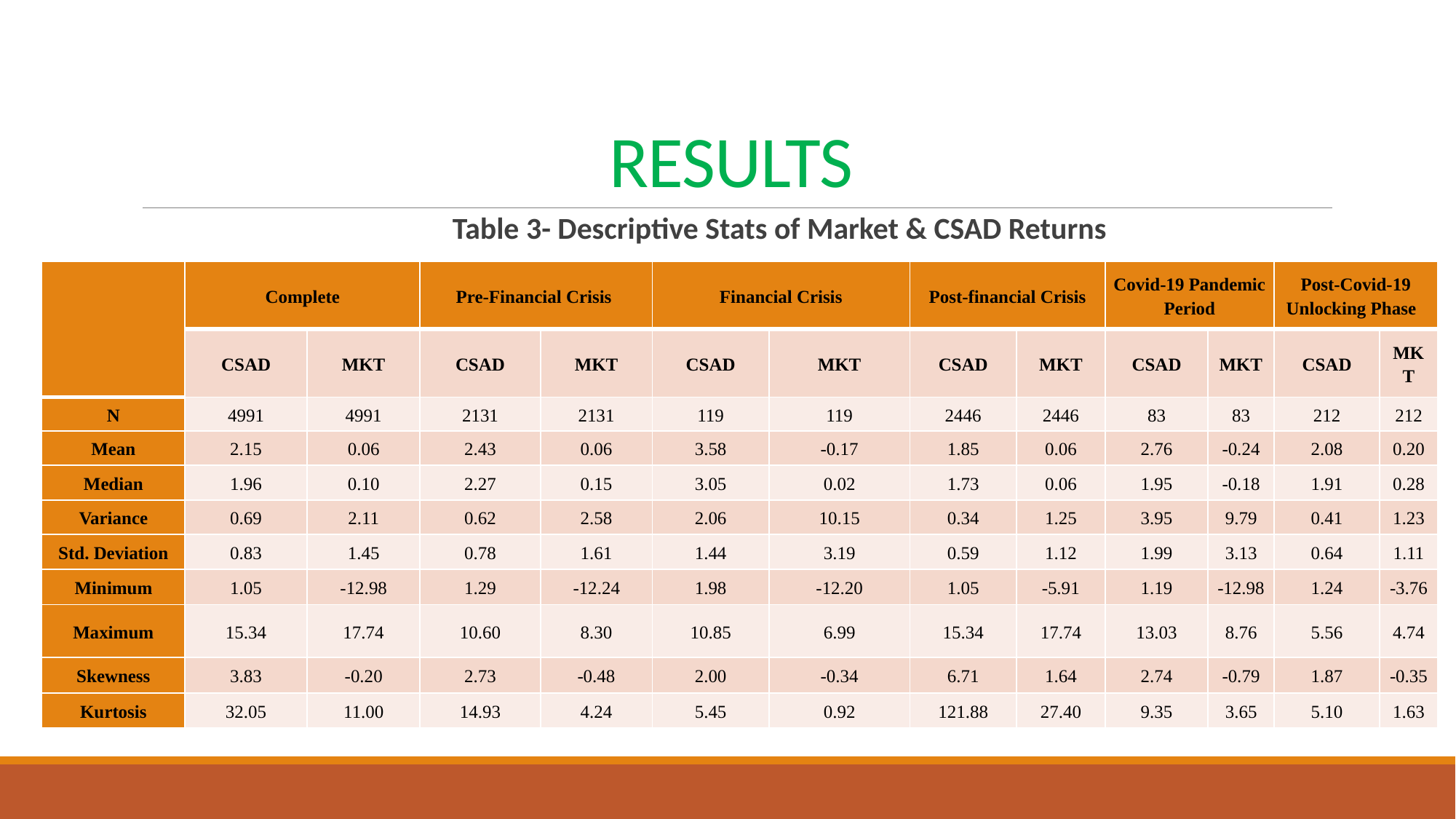

# RESULTS
              Table 3- Descriptive Stats of Market & CSAD Returns

|  | Complete |  | Pre-Financial Crisis |  | Financial Crisis |  | Post-financial Crisis |  | Covid-19 Pandemic Period |  | Post-Covid-19 Unlocking Phase |  |
| --- | --- | --- | --- | --- | --- | --- | --- | --- | --- | --- | --- | --- |
|  | CSAD | MKT | CSAD | MKT | CSAD | MKT | CSAD | MKT | CSAD | MKT | CSAD | MKT |
| N | 4991 | 4991 | 2131 | 2131 | 119 | 119 | 2446 | 2446 | 83 | 83 | 212 | 212 |
| Mean | 2.15 | 0.06 | 2.43 | 0.06 | 3.58 | -0.17 | 1.85 | 0.06 | 2.76 | -0.24 | 2.08 | 0.20 |
| Median | 1.96 | 0.10 | 2.27 | 0.15 | 3.05 | 0.02 | 1.73 | 0.06 | 1.95 | -0.18 | 1.91 | 0.28 |
| Variance | 0.69 | 2.11 | 0.62 | 2.58 | 2.06 | 10.15 | 0.34 | 1.25 | 3.95 | 9.79 | 0.41 | 1.23 |
| Std. Deviation | 0.83 | 1.45 | 0.78 | 1.61 | 1.44 | 3.19 | 0.59 | 1.12 | 1.99 | 3.13 | 0.64 | 1.11 |
| Minimum | 1.05 | -12.98 | 1.29 | -12.24 | 1.98 | -12.20 | 1.05 | -5.91 | 1.19 | -12.98 | 1.24 | -3.76 |
| Maximum | 15.34 | 17.74 | 10.60 | 8.30 | 10.85 | 6.99 | 15.34 | 17.74 | 13.03 | 8.76 | 5.56 | 4.74 |
| Skewness | 3.83 | -0.20 | 2.73 | -0.48 | 2.00 | -0.34 | 6.71 | 1.64 | 2.74 | -0.79 | 1.87 | -0.35 |
| Kurtosis | 32.05 | 11.00 | 14.93 | 4.24 | 5.45 | 0.92 | 121.88 | 27.40 | 9.35 | 3.65 | 5.10 | 1.63 |